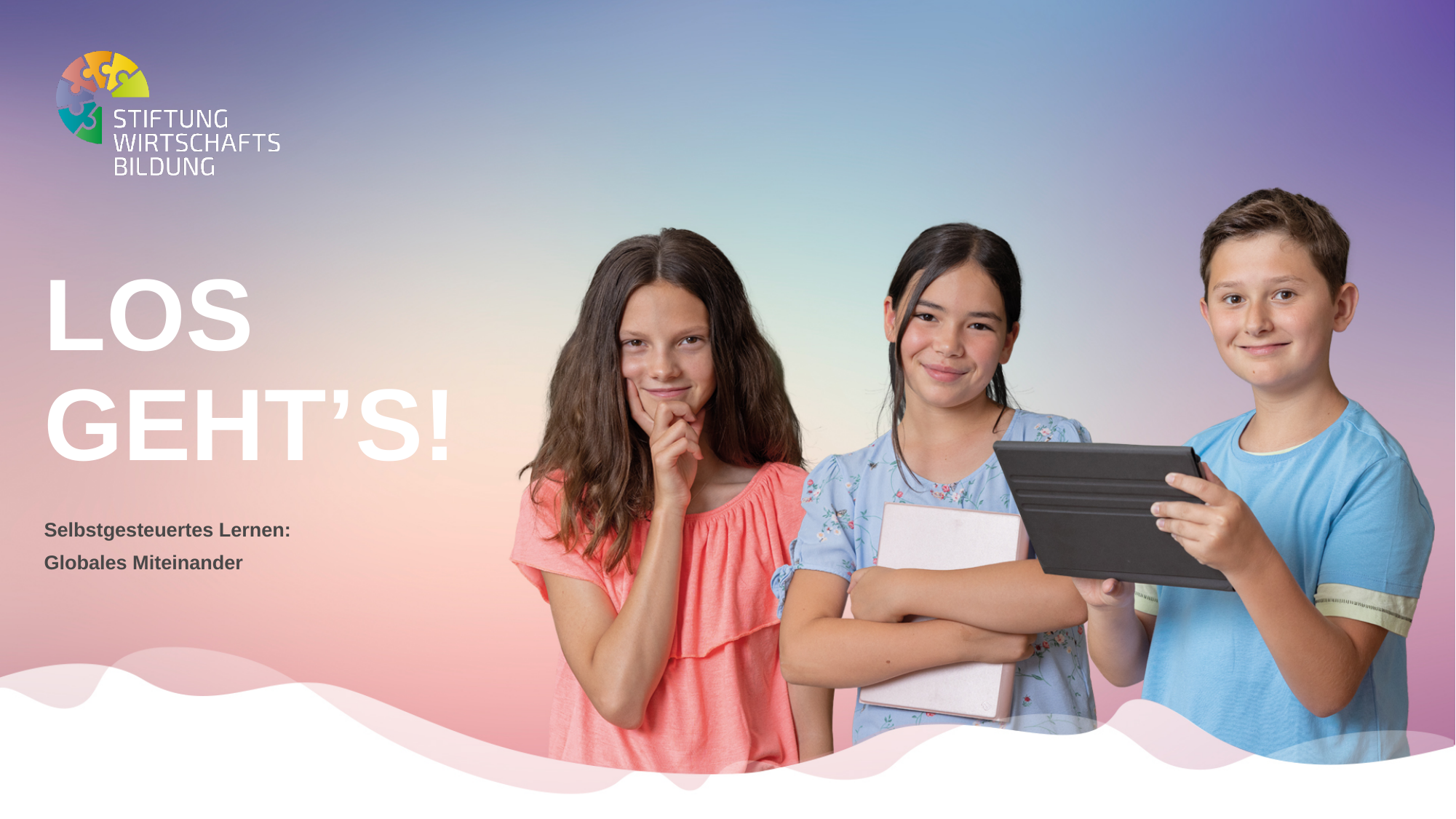

# Los Geht’s!
Selbstgesteuertes Lernen:
Globales Miteinander